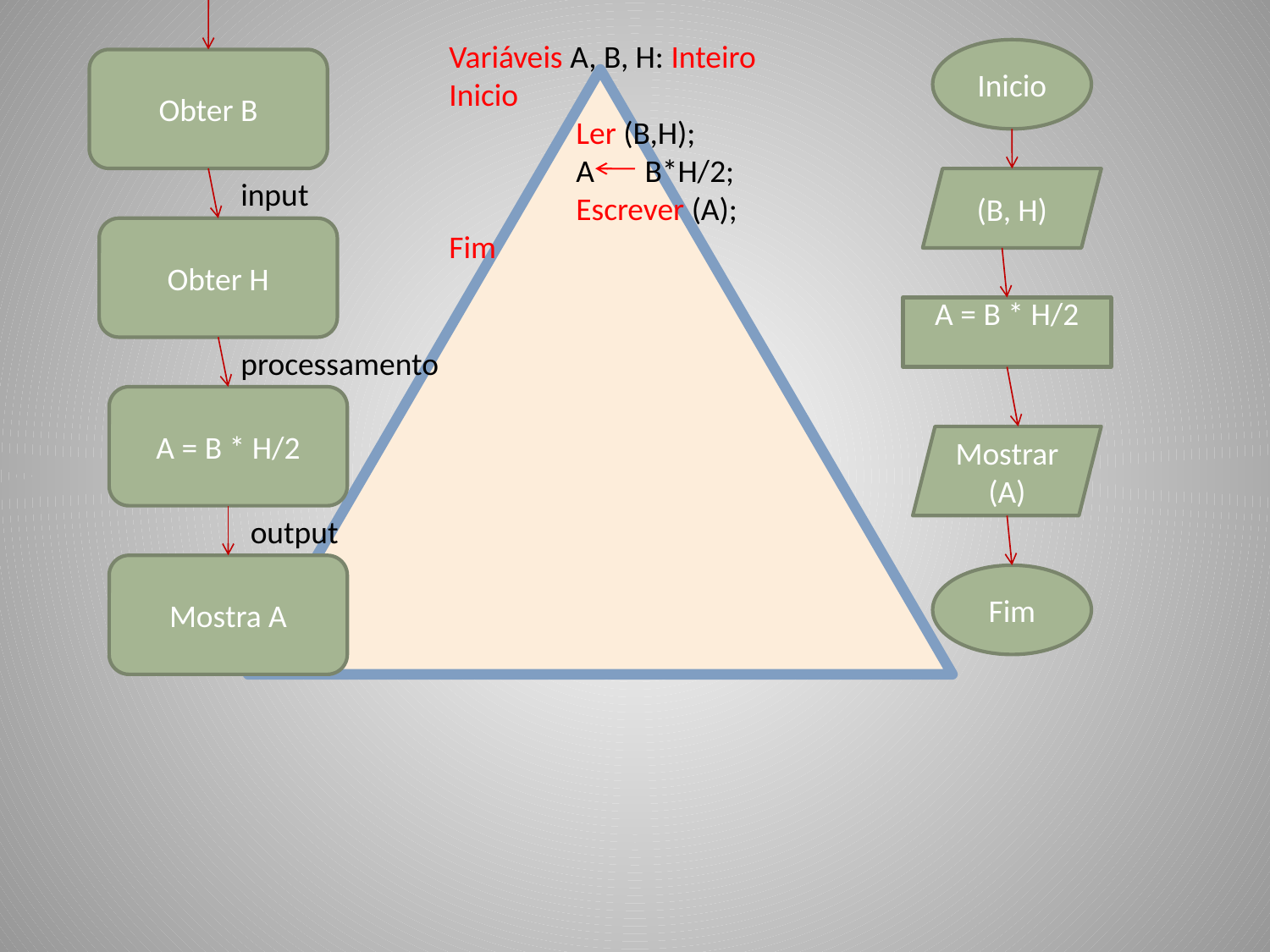

Variáveis A, B, H: Inteiro
Inicio
	Ler (B,H);
	A       B*H/2;
	Escrever (A);
Fim
Inicio
Obter B

input
(B, H)
Obter H
A = B * H/2

processamento
A = B * H/2
Mostrar (A)
output
Mostra A
Fim